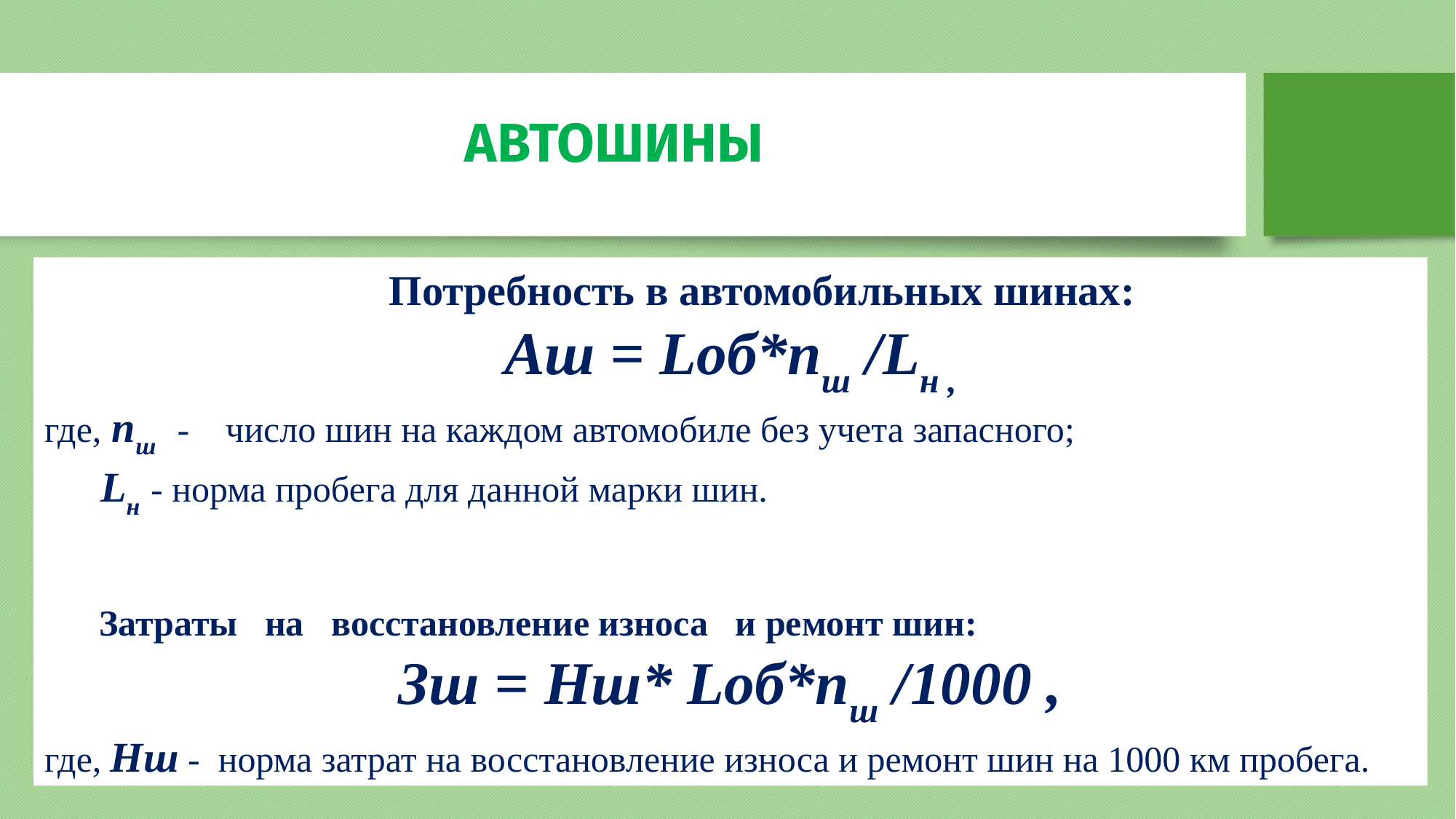

# АВТОШИНЫ
      Потребность в автомобильных шинах:
Аш = Lоб*nш /Lн ,
где, пш  -    число шин на каждом автомобиле без учета запасного;
      Lн - норма пробега для данной марки шин.

      Затраты   на   восстановление износа   и ремонт шин:
Зш = Нш* Lоб*nш /1000 ,
где, Нш -  норма затрат на восстановление износа и ремонт шин на 1000 км пробега.